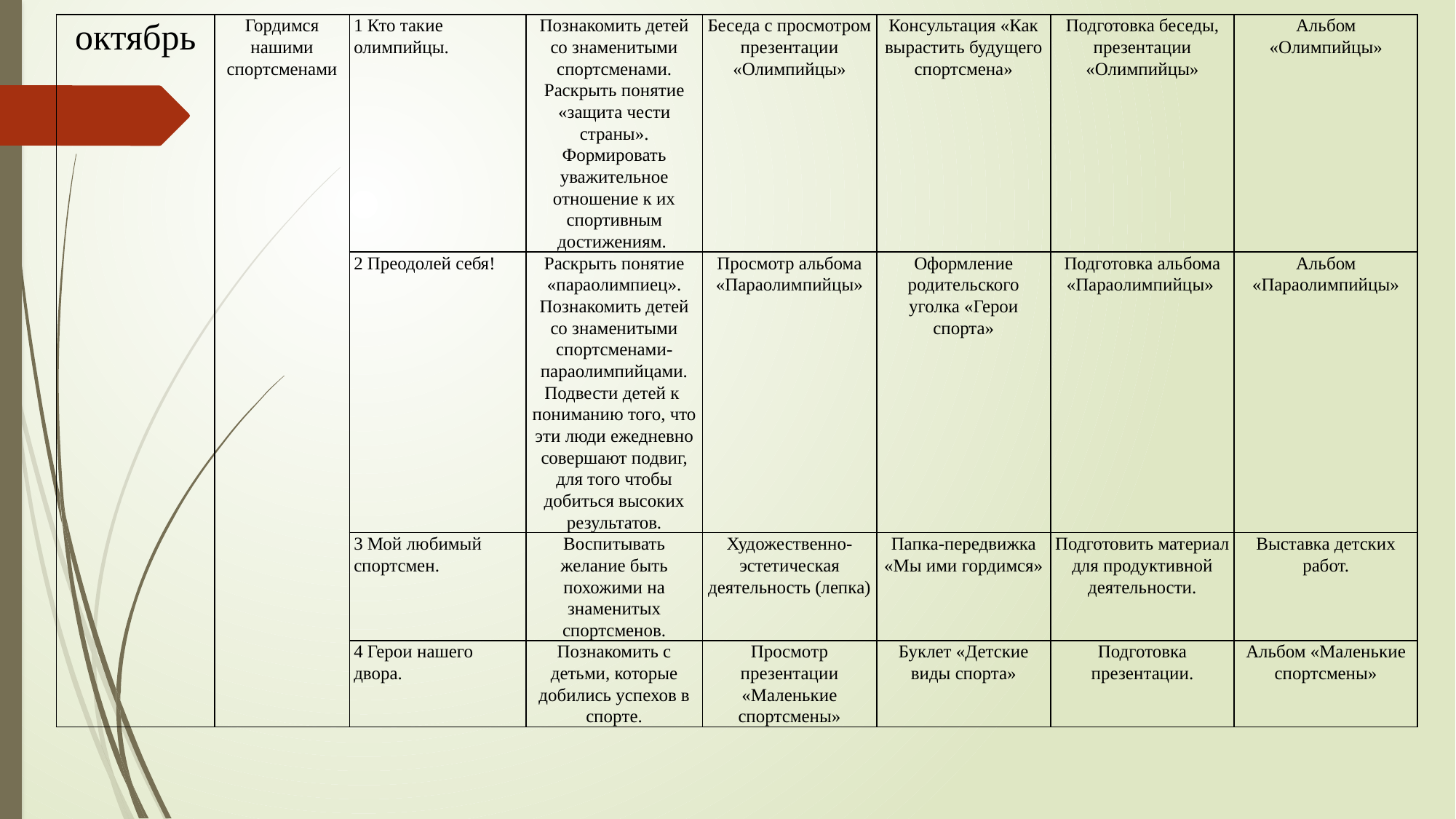

| октябрь | Гордимся нашими спортсменами | 1 Кто такие олимпийцы. | Познакомить детей со знаменитыми спортсменами. Раскрыть понятие «защита чести страны». Формировать уважительное отношение к их спортивным достижениям. | Беседа с просмотром презентации «Олимпийцы» | Консультация «Как вырастить будущего спортсмена» | Подготовка беседы, презентации «Олимпийцы» | Альбом «Олимпийцы» |
| --- | --- | --- | --- | --- | --- | --- | --- |
|  |  | 2 Преодолей себя! | Раскрыть понятие «параолимпиец». Познакомить детей со знаменитыми спортсменами-параолимпийцами. Подвести детей к  пониманию того, что эти люди ежедневно совершают подвиг, для того чтобы добиться высоких результатов. | Просмотр альбома «Параолимпийцы» | Оформление родительского уголка «Герои спорта» | Подготовка альбома «Параолимпийцы» | Альбом «Параолимпийцы» |
|  |  | 3 Мой любимый спортсмен. | Воспитывать желание быть похожими на знаменитых спортсменов. | Художественно-эстетическая деятельность (лепка) | Папка-передвижка «Мы ими гордимся» | Подготовить материал для продуктивной деятельности. | Выставка детских работ. |
|  |  | 4 Герои нашего двора. | Познакомить с детьми, которые добились успехов в спорте. | Просмотр презентации «Маленькие спортсмены» | Буклет «Детские виды спорта» | Подготовка презентации. | Альбом «Маленькие спортсмены» |